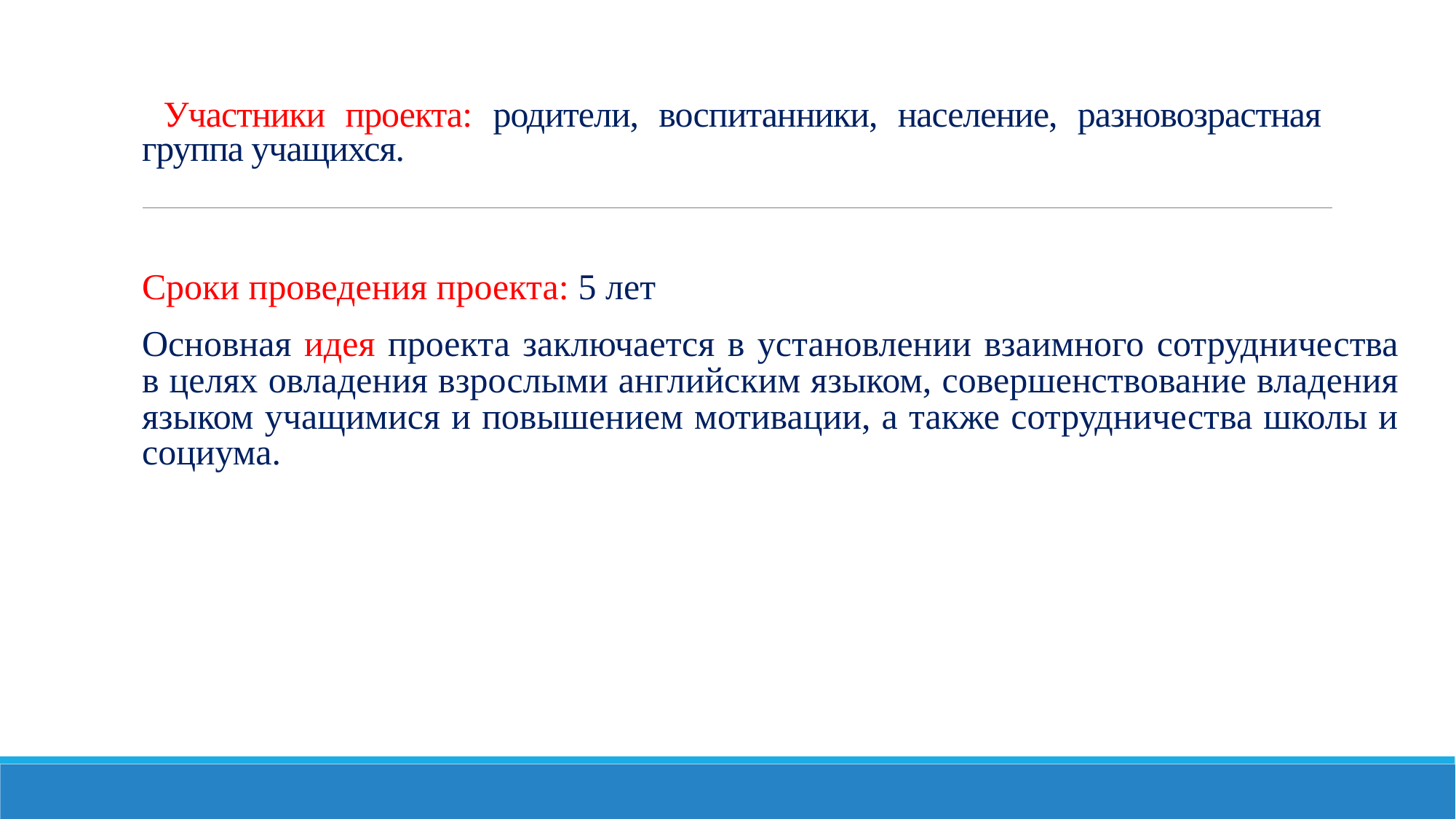

# Участники проекта: родители, воспитанники, население, разновозрастная группа учащихся.
Сроки проведения проекта: 5 лет
Основная идея проекта заключается в установлении взаимного сотрудничества в целях овладения взрослыми английским языком, совершенствование владения языком учащимися и повышением мотивации, а также сотрудничества школы и социума.